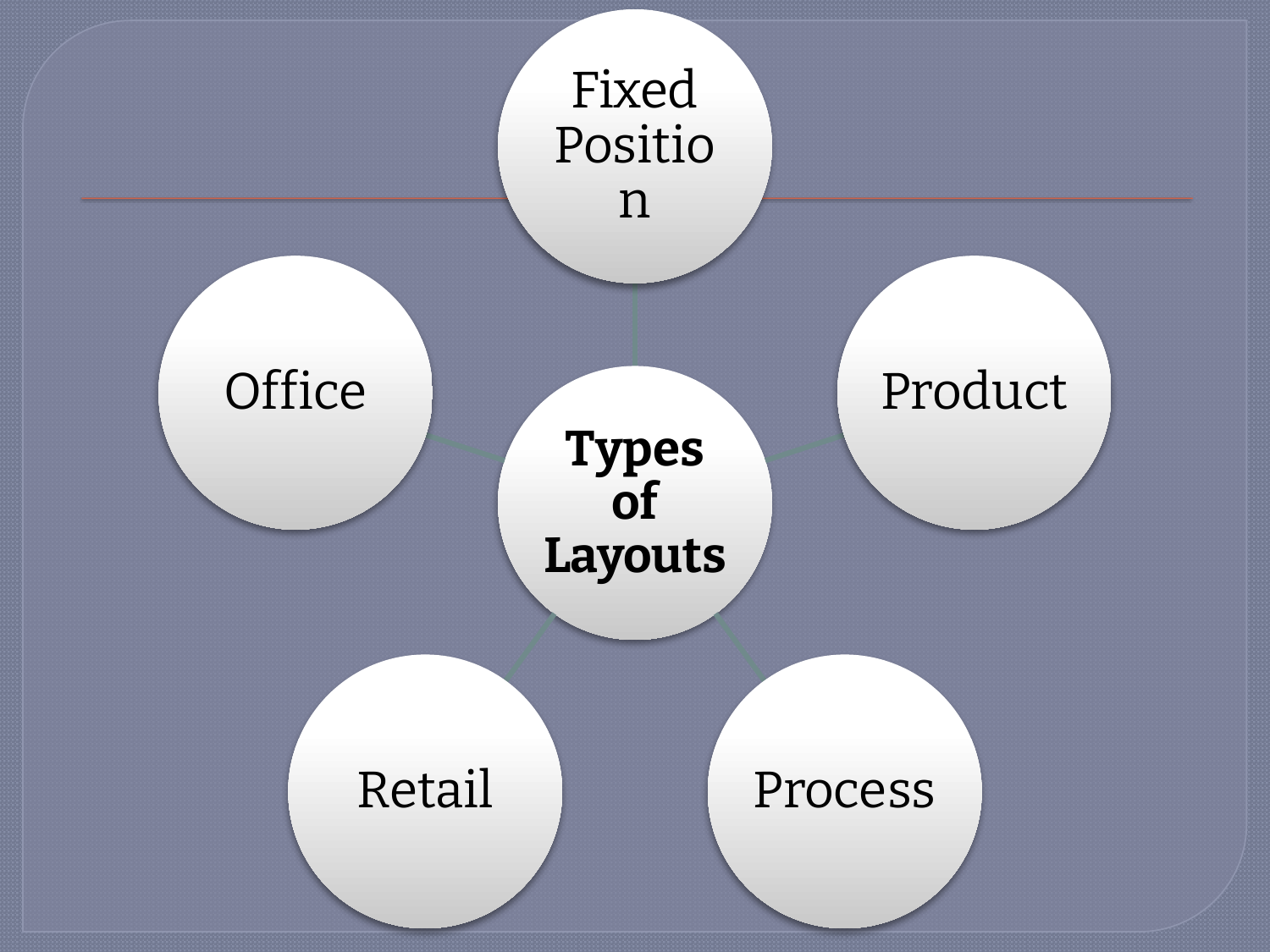

Types of Layouts

Fixed Position

Product

Process

Retail

Office